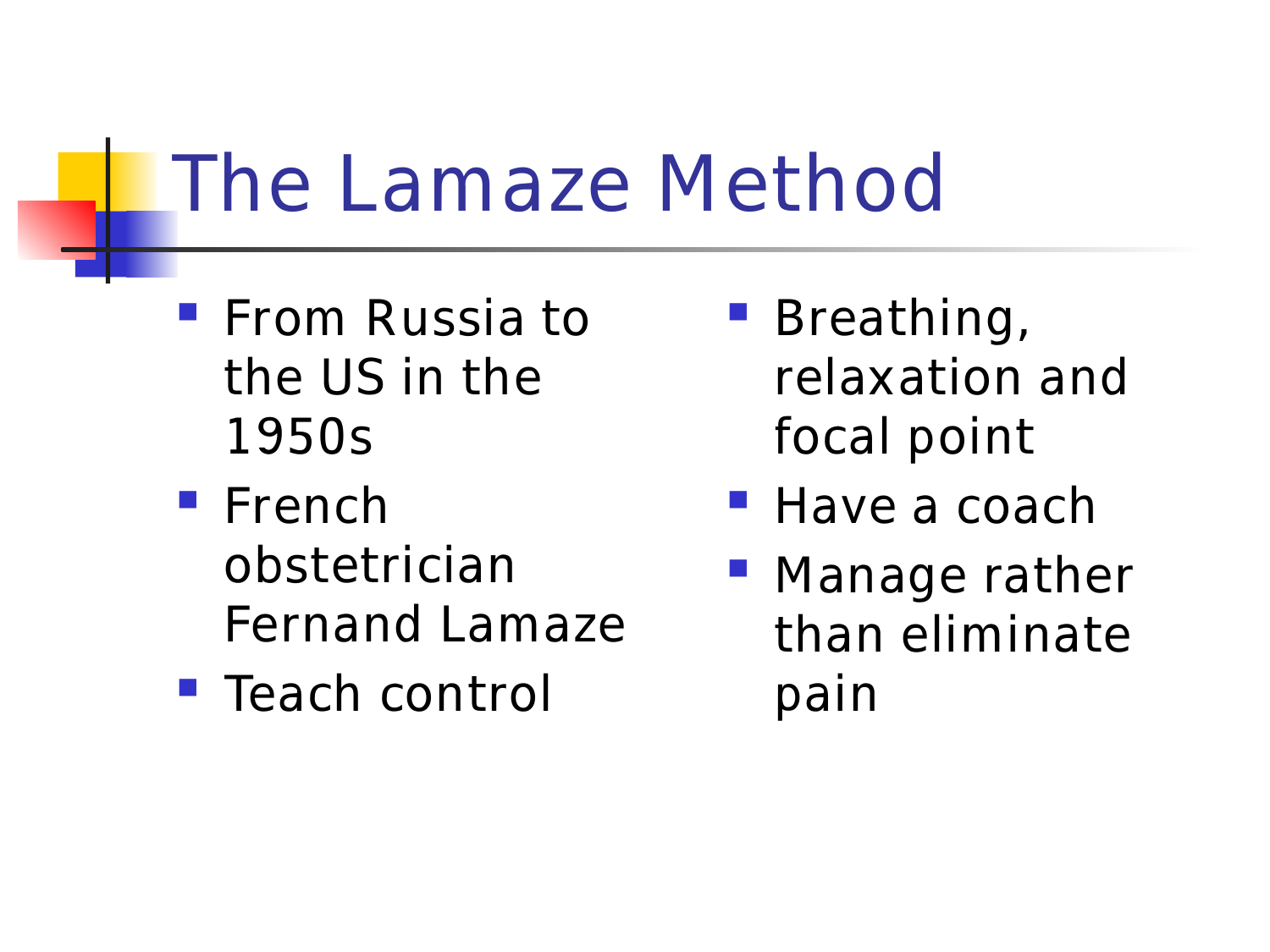

# The Lamaze Method
From Russia to the US in the 1950s
French obstetrician Fernand Lamaze
Teach control
Breathing, relaxation and focal point
Have a coach
Manage rather than eliminate pain